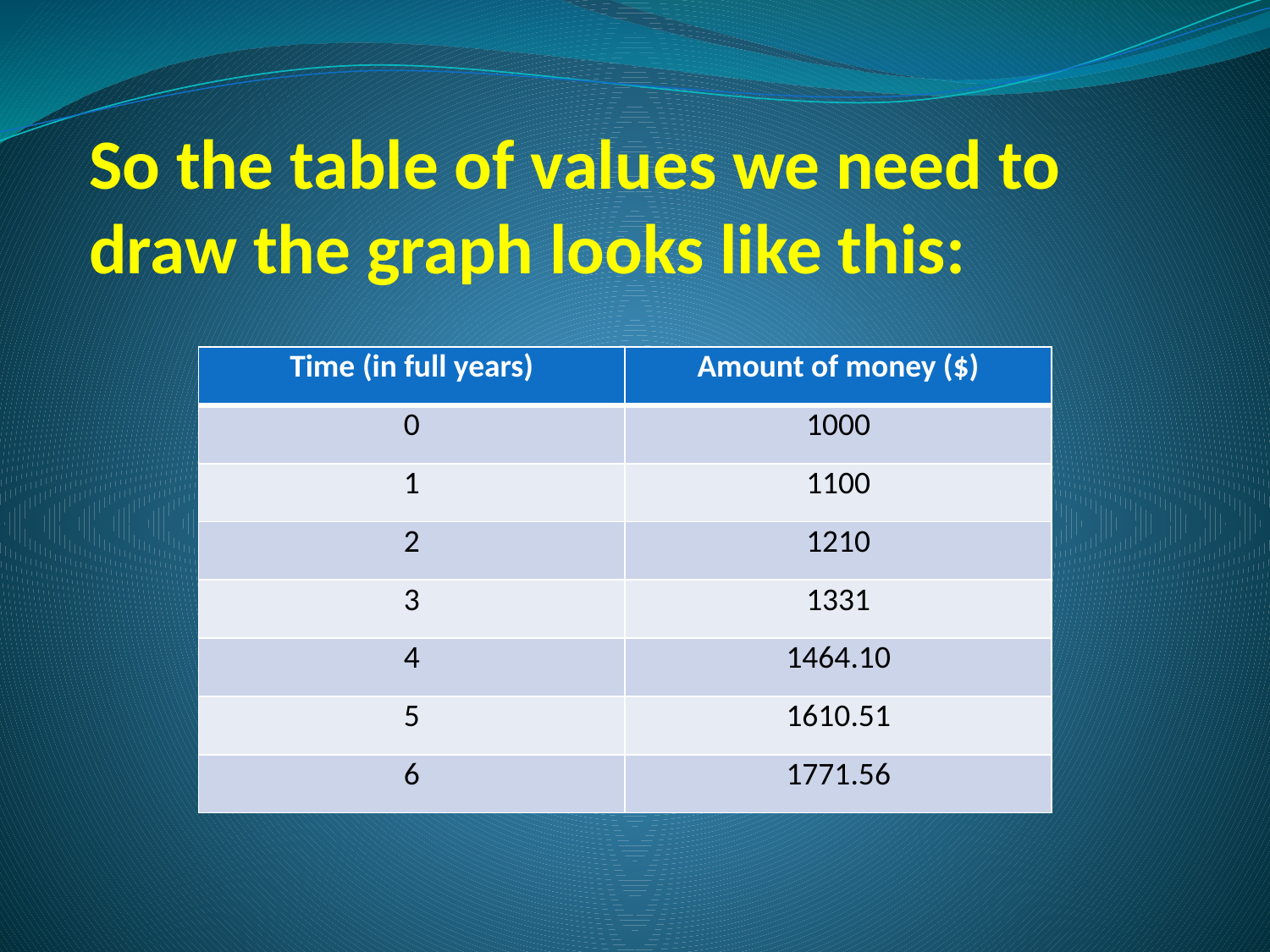

# So the table of values we need to draw the graph looks like this:
| Time (in full years) | Amount of money ($) |
| --- | --- |
| 0 | 1000 |
| 1 | 1100 |
| 2 | 1210 |
| 3 | 1331 |
| 4 | 1464.10 |
| 5 | 1610.51 |
| 6 | 1771.56 |